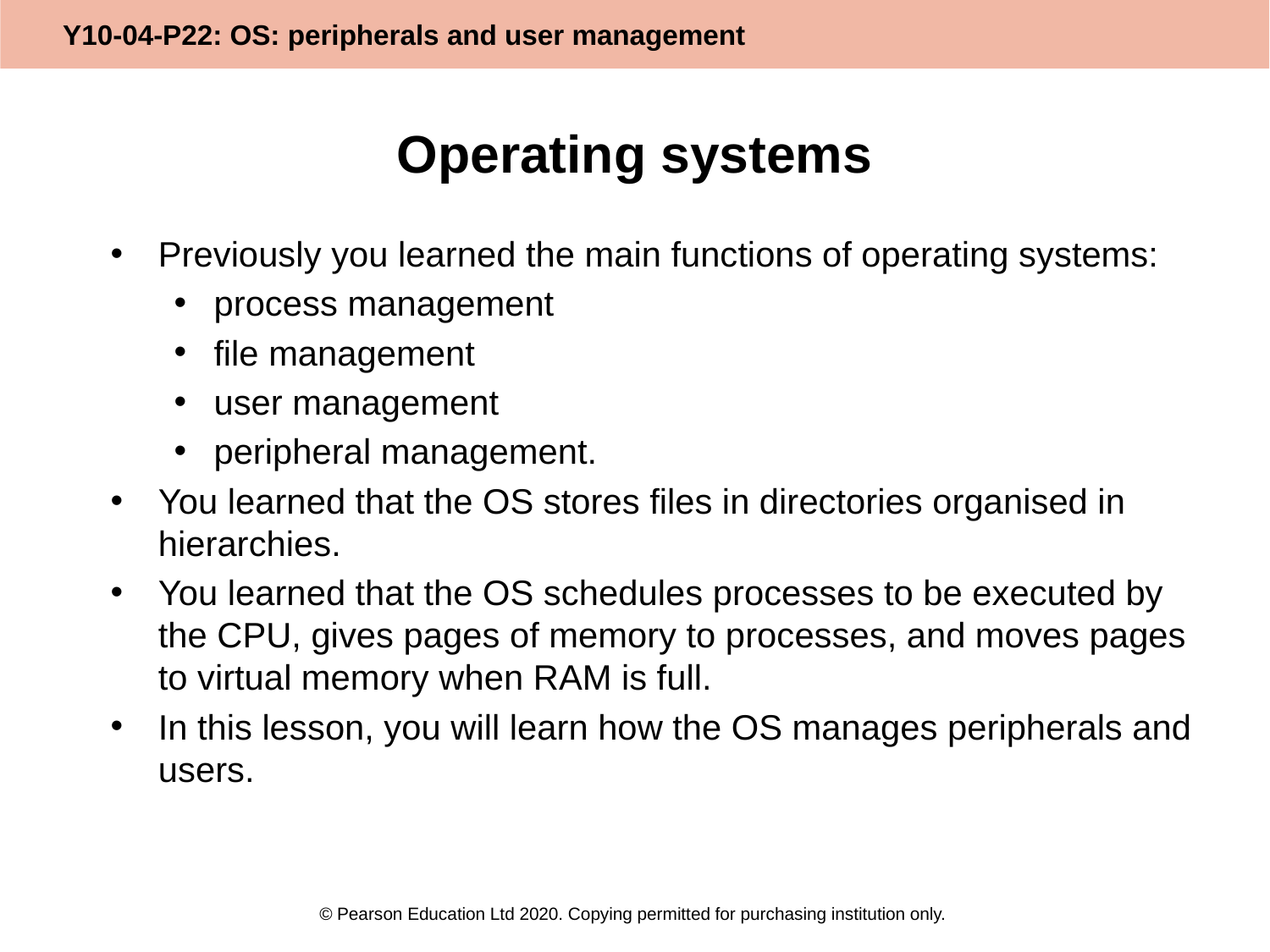

# Operating systems
Previously you learned the main functions of operating systems:
process management
file management
user management
peripheral management.
You learned that the OS stores files in directories organised in hierarchies.
You learned that the OS schedules processes to be executed by the CPU, gives pages of memory to processes, and moves pages to virtual memory when RAM is full.
In this lesson, you will learn how the OS manages peripherals and users.
© Pearson Education Ltd 2020. Copying permitted for purchasing institution only.